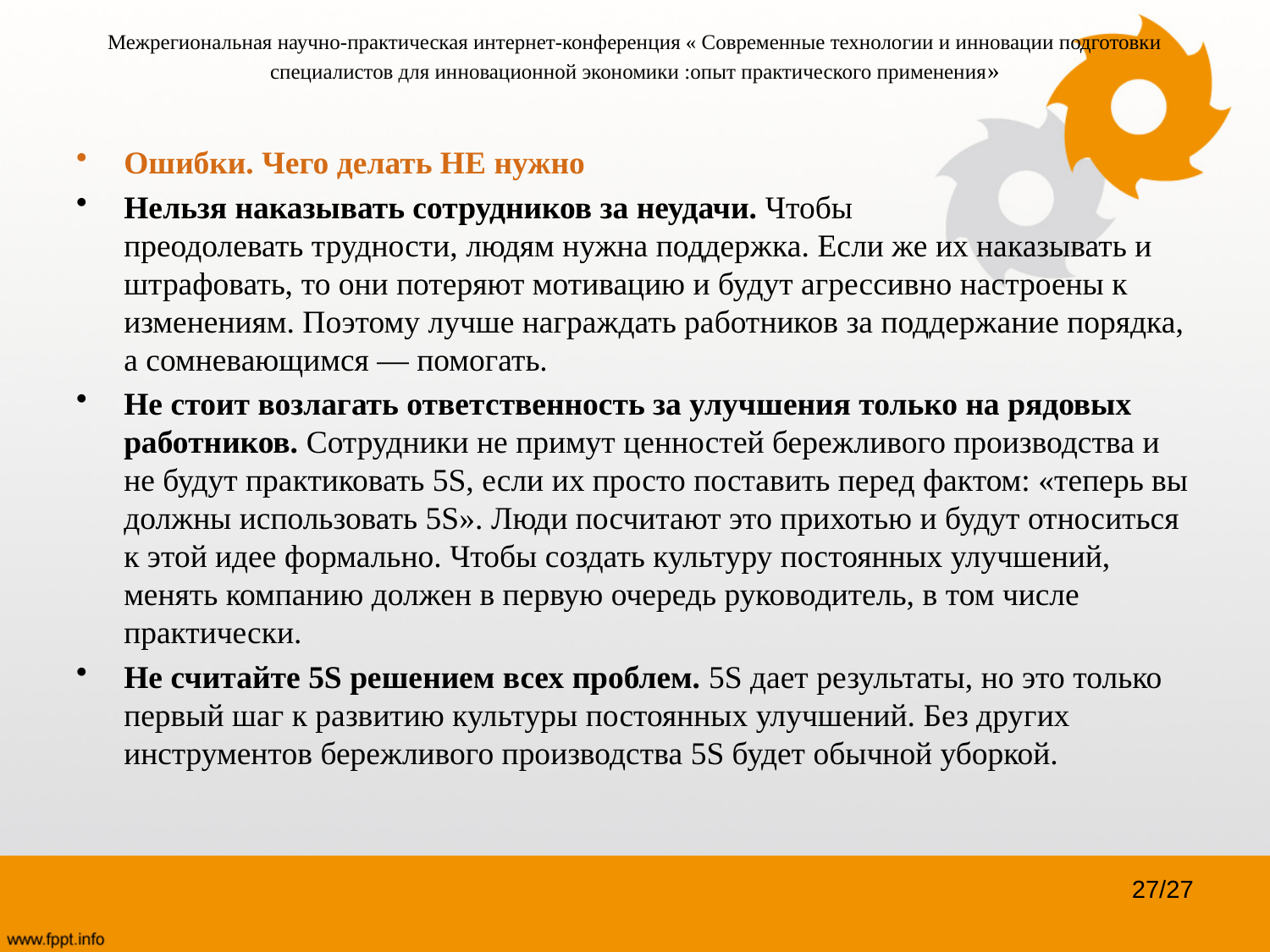

# Межрегиональная научно-практическая интернет-конференция « Современные технологии и инновации подготовки специалистов для инновационной экономики :опыт практического применения»
Ошибки. Чего делать НЕ нужно
Нельзя наказывать сотрудников за неудачи. Чтобы преодолевать трудности, людям нужна поддержка. Если же их наказывать и штрафовать, то они потеряют мотивацию и будут агрессивно настроены к изменениям. Поэтому лучше награждать работников за поддержание порядка, а сомневающимся — помогать.
Не стоит возлагать ответственность за улучшения только на рядовых работников. Сотрудники не примут ценностей бережливого производства и не будут практиковать 5S, если их просто поставить перед фактом: «теперь вы должны использовать 5S». Люди посчитают это прихотью и будут относиться к этой идее формально. Чтобы создать культуру постоянных улучшений, менять компанию должен в первую очередь руководитель, в том числе практически.
Не считайте 5S решением всех проблем. 5S дает результаты, но это только первый шаг к развитию культуры постоянных улучшений. Без других инструментов бережливого производства 5S будет обычной уборкой.
27/27